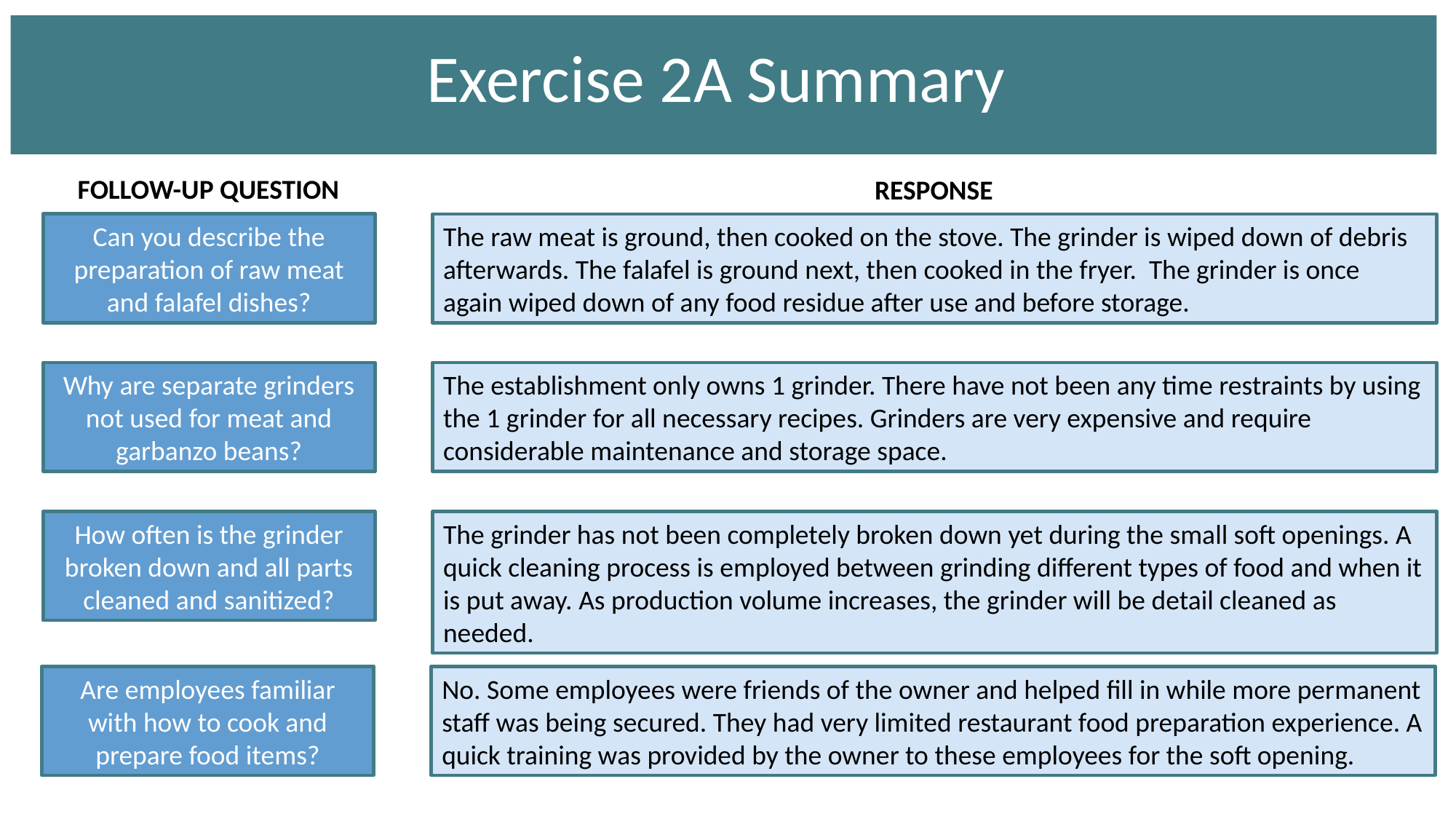

# Exercise 2A Summary
FOLLOW-UP QUESTION
RESPONSE
Can you describe the preparation of raw meat and falafel dishes?
The raw meat is ground, then cooked on the stove. The grinder is wiped down of debris afterwards. The falafel is ground next, then cooked in the fryer.  The grinder is once again wiped down of any food residue after use and before storage.
Why are separate grinders not used for meat and garbanzo beans?
The establishment only owns 1 grinder. There have not been any time restraints by using the 1 grinder for all necessary recipes. Grinders are very expensive and require considerable maintenance and storage space.
How often is the grinder broken down and all parts cleaned and sanitized?
The grinder has not been completely broken down yet during the small soft openings. A quick cleaning process is employed between grinding different types of food and when it is put away. As production volume increases, the grinder will be detail cleaned as needed.
Are employees familiar with how to cook and prepare food items?
No. Some employees were friends of the owner and helped fill in while more permanent staff was being secured. They had very limited restaurant food preparation experience. A quick training was provided by the owner to these employees for the soft opening.